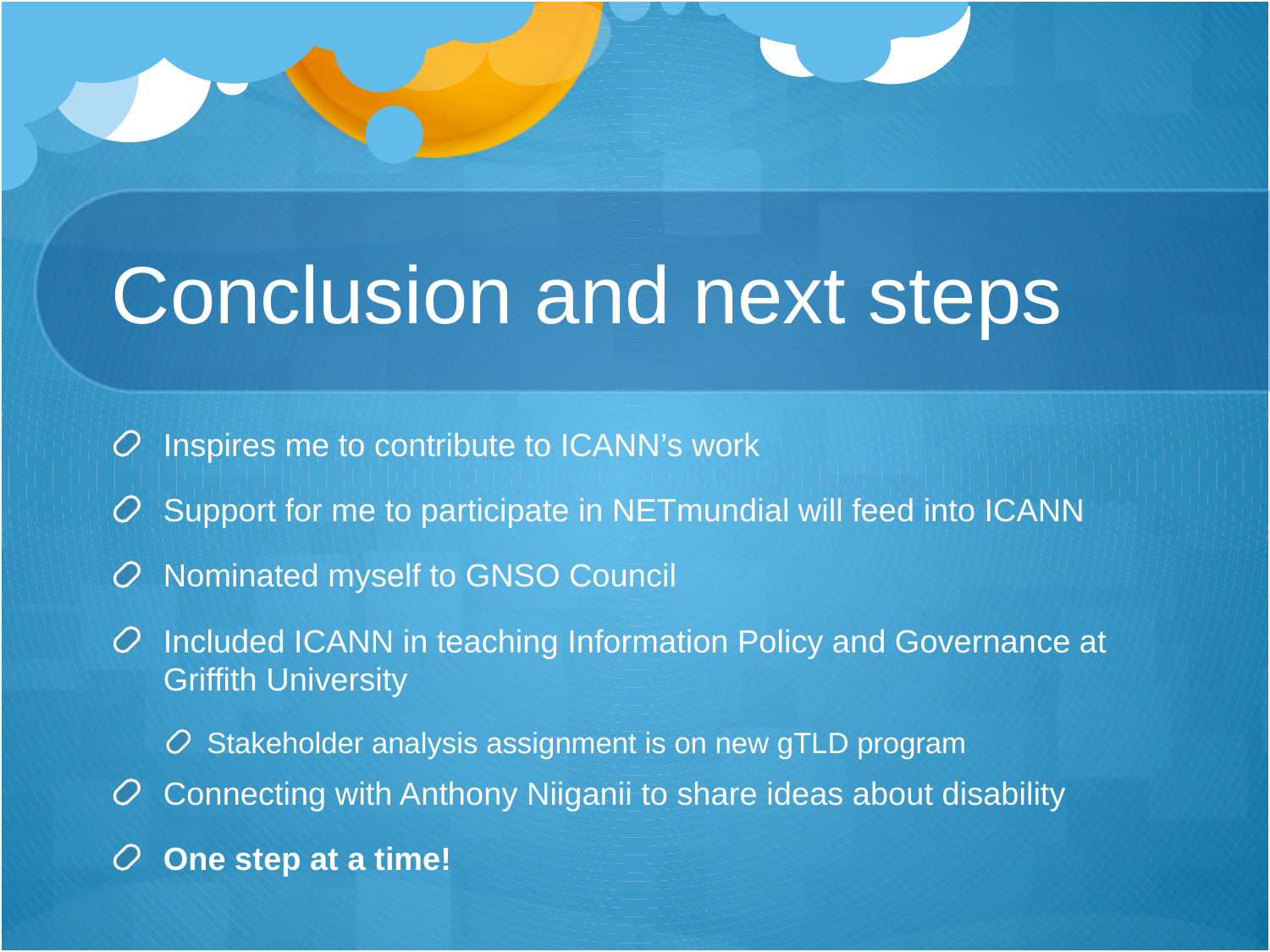

# Conclusion and next steps
Inspires me to contribute to ICANN’s work
Support for me to participate in NETmundial will feed into ICANN
Nominated myself to GNSO Council
Included ICANN in teaching Information Policy and Governance at Griffith University
Stakeholder analysis assignment is on new gTLD program
Connecting with Anthony Niiganii to share ideas about disability
One step at a time!